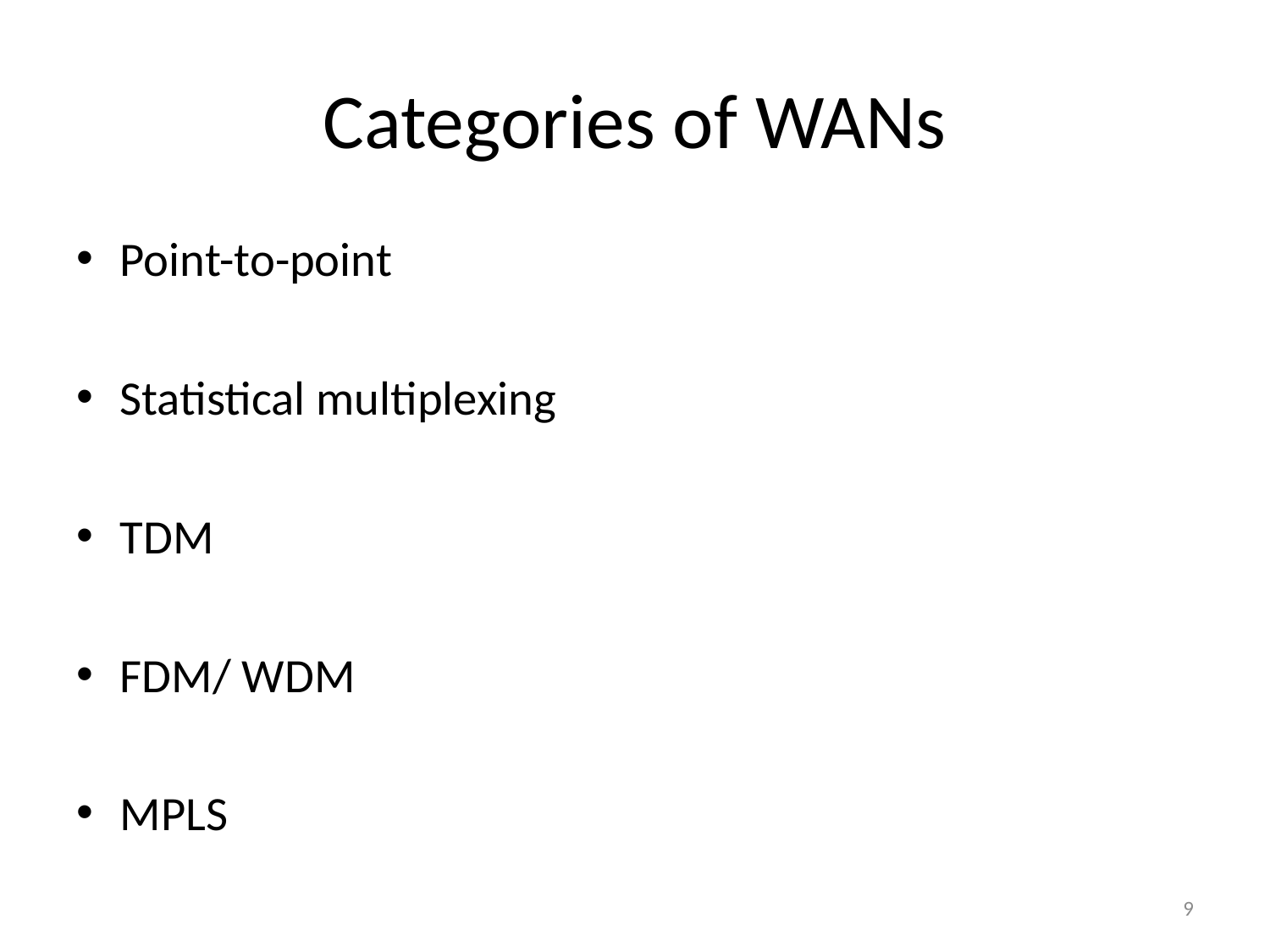

# Categories of WANs
Point-to-point

Statistical multiplexing

TDM

FDM/ WDM

MPLS
9